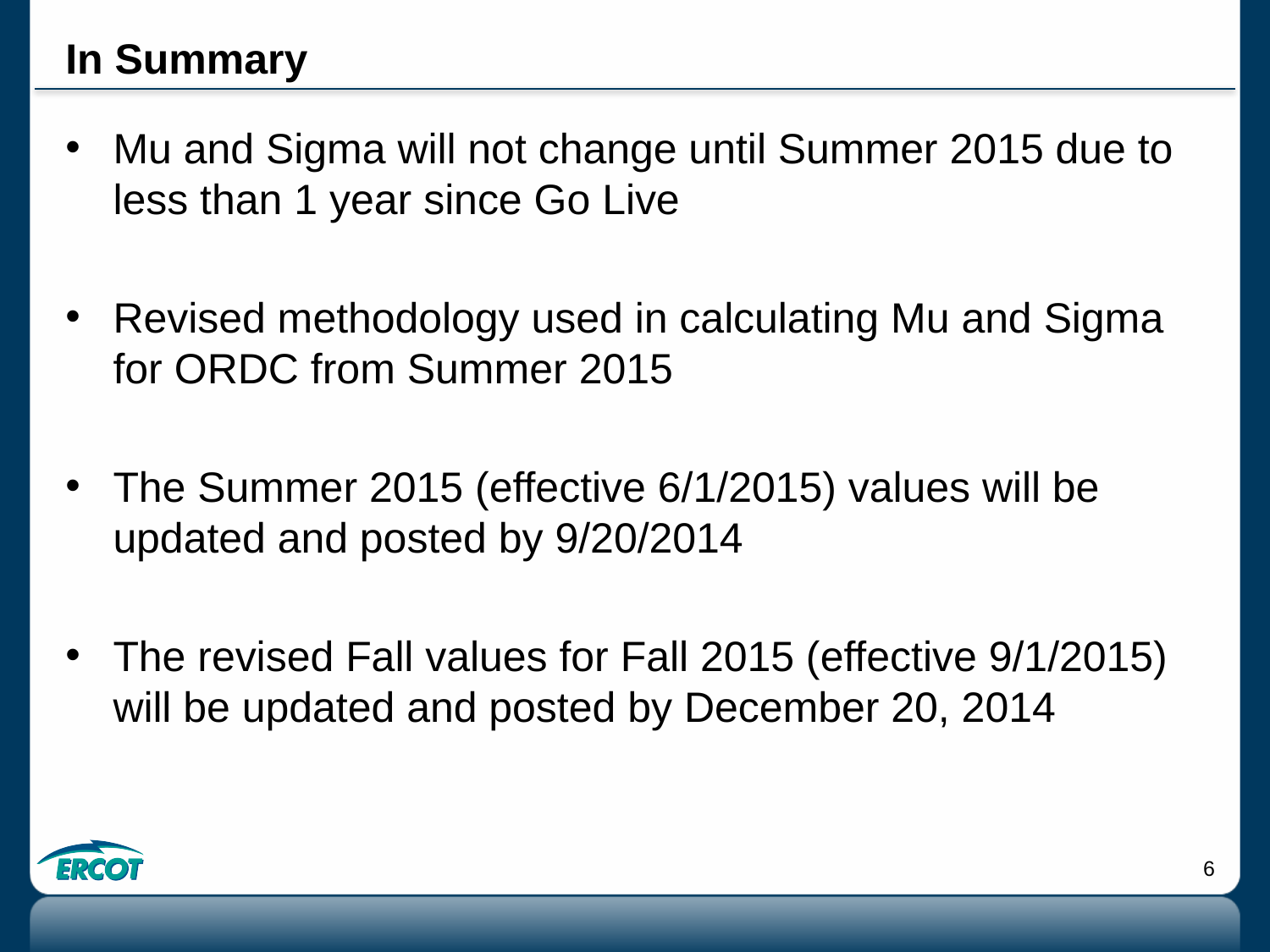

# In Summary
Mu and Sigma will not change until Summer 2015 due to less than 1 year since Go Live

Revised methodology used in calculating Mu and Sigma for ORDC from Summer 2015

The Summer 2015 (effective 6/1/2015) values will be updated and posted by 9/20/2014

The revised Fall values for Fall 2015 (effective 9/1/2015) will be updated and posted by December 20, 2014